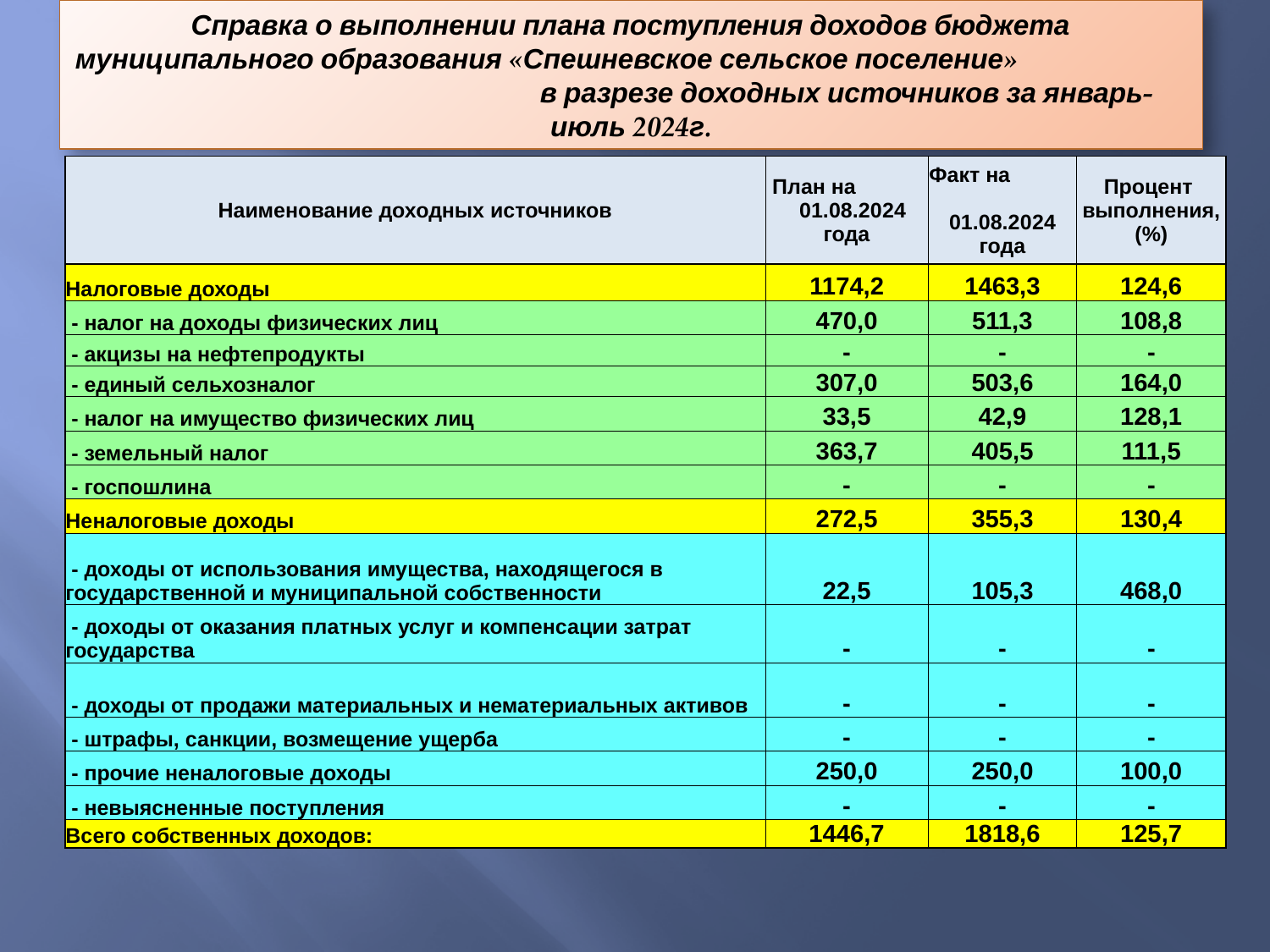

# Справка о выполнении плана поступления доходов бюджета муниципального образования «Спешневское сельское поселение»                                                                                       в разрезе доходных источников за январь-июль 2024г.
| Наименование доходных источников | План на 01.08.2024 года | Факт на 01.08.2024 года | Процент выполнения, (%) |
| --- | --- | --- | --- |
| Налоговые доходы | 1174,2 | 1463,3 | 124,6 |
| - налог на доходы физических лиц | 470,0 | 511,3 | 108,8 |
| - акцизы на нефтепродукты | - | - | - |
| - единый сельхозналог | 307,0 | 503,6 | 164,0 |
| - налог на имущество физических лиц | 33,5 | 42,9 | 128,1 |
| - земельный налог | 363,7 | 405,5 | 111,5 |
| - госпошлина | - | - | - |
| Неналоговые доходы | 272,5 | 355,3 | 130,4 |
| - доходы от использования имущества, находящегося в государственной и муниципальной собственности | 22,5 | 105,3 | 468,0 |
| - доходы от оказания платных услуг и компенсации затрат государства | - | - | - |
| - доходы от продажи материальных и нематериальных активов | - | - | - |
| - штрафы, санкции, возмещение ущерба | - | - | - |
| - прочие неналоговые доходы | 250,0 | 250,0 | 100,0 |
| - невыясненные поступления | - | - | - |
| Всего собственных доходов: | 1446,7 | 1818,6 | 125,7 |